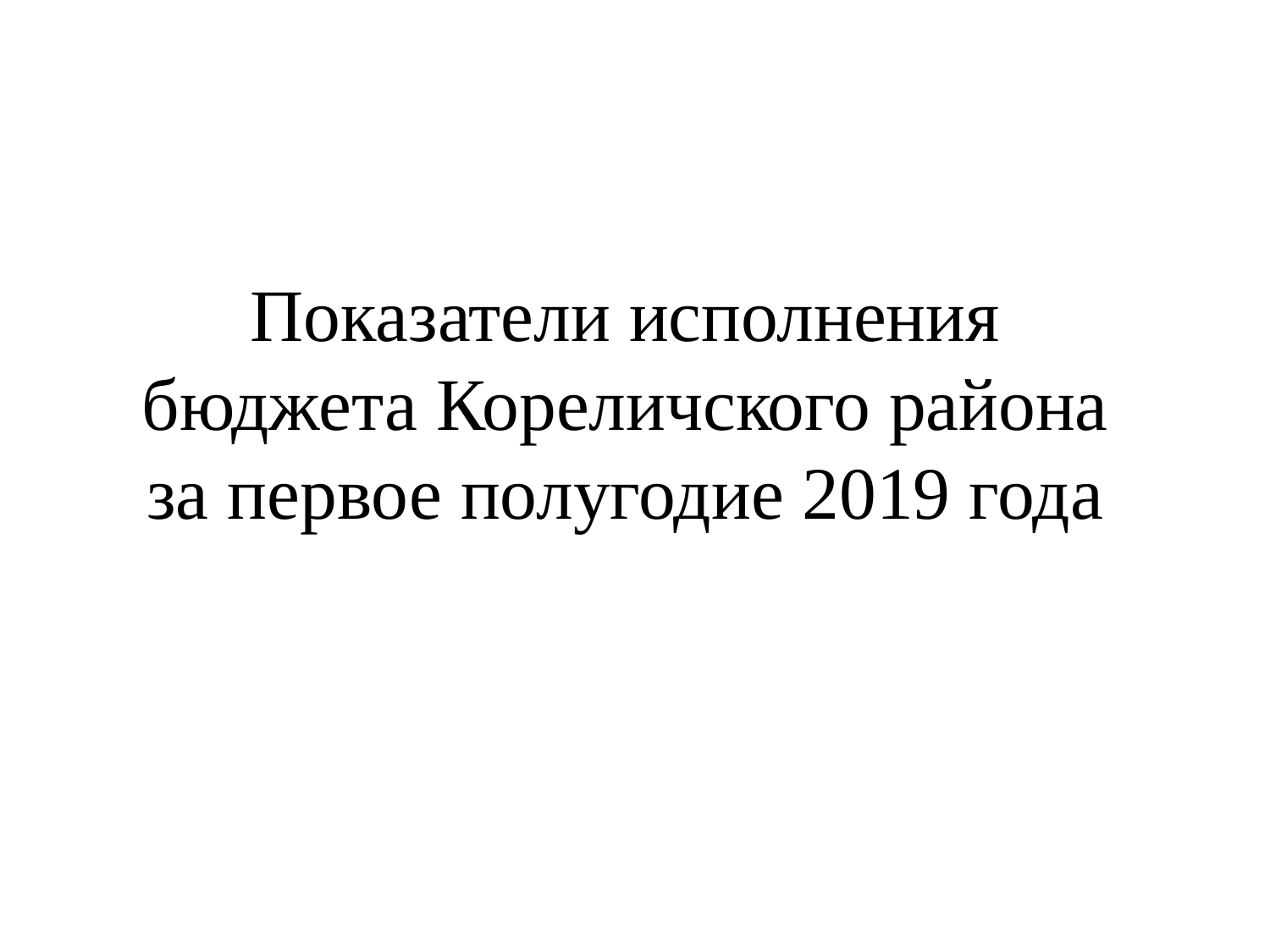

# Показатели исполнения бюджета Кореличского района за первое полугодие 2019 года